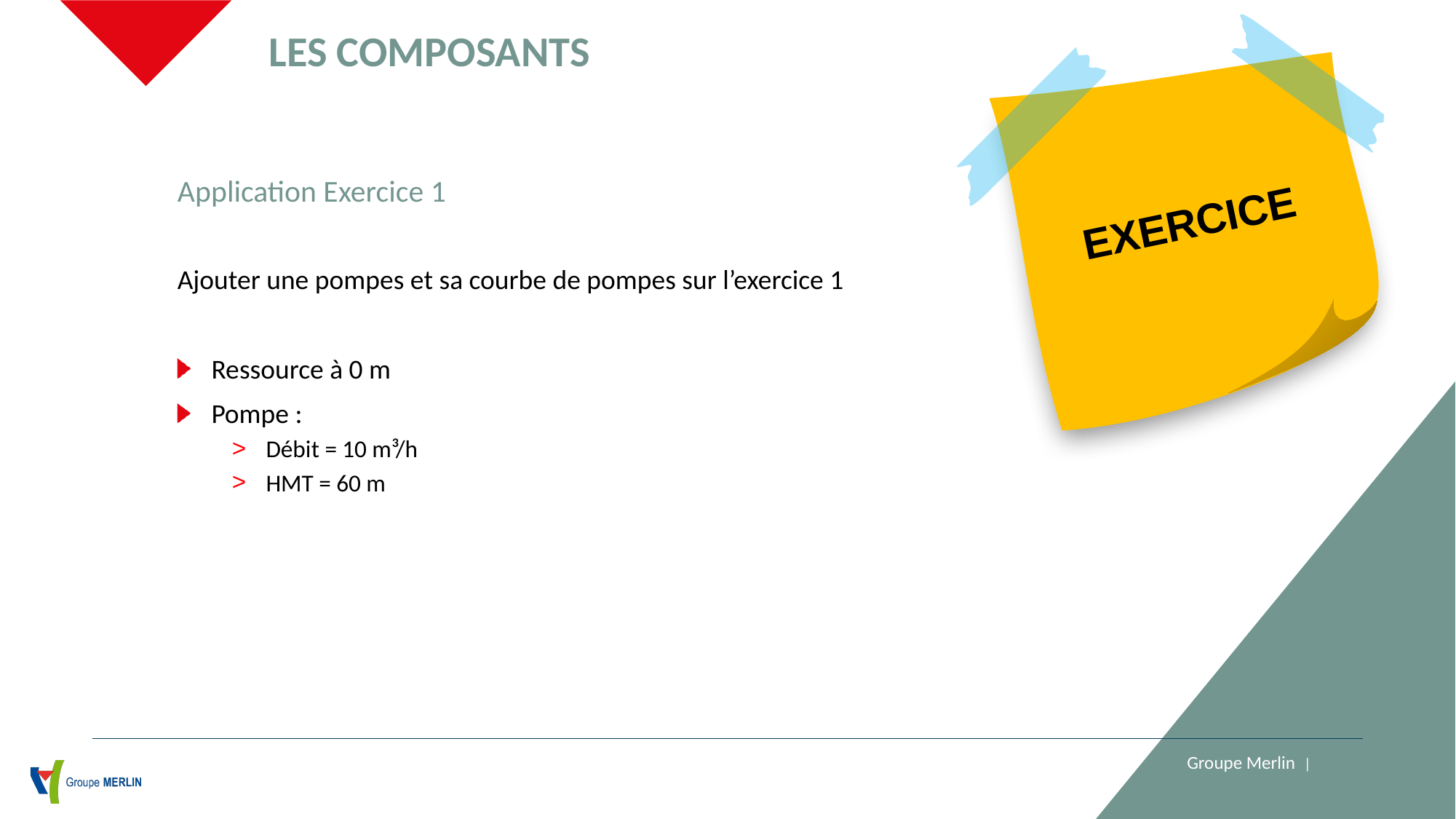

Les composants

EXERCICE
Application Exercice 1
Ajouter une pompes et sa courbe de pompes sur l’exercice 1

Ressource à 0 m
Pompe :
Débit = 10 m³/h
HMT = 60 m